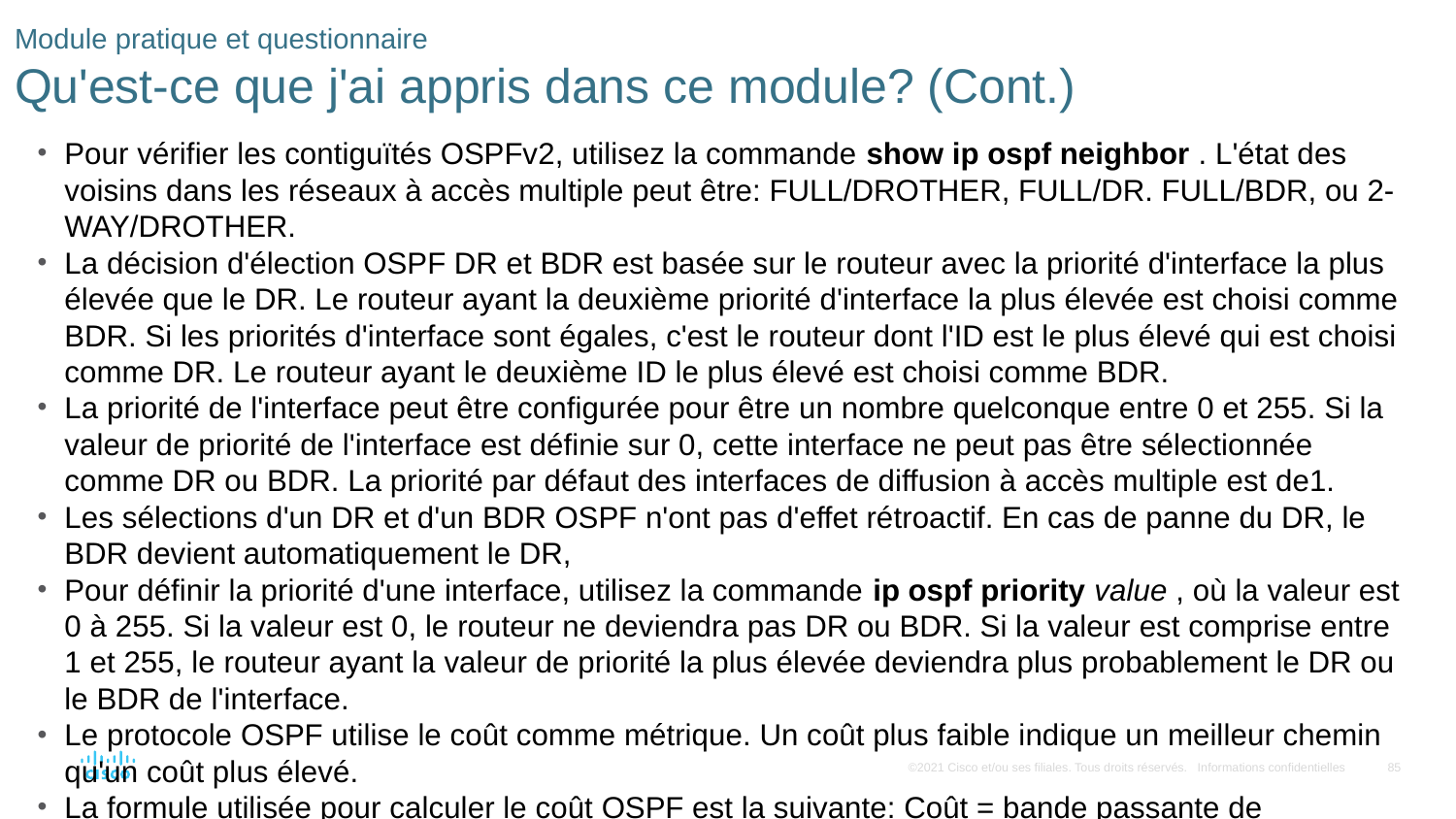

# Module pratique et questionnaire Qu'est-ce que j'ai appris dans ce module? (Cont.)
Pour vérifier les contiguïtés OSPFv2, utilisez la commande show ip ospf neighbor . L'état des voisins dans les réseaux à accès multiple peut être: FULL/DROTHER, FULL/DR. FULL/BDR, ou 2-WAY/DROTHER.
La décision d'élection OSPF DR et BDR est basée sur le routeur avec la priorité d'interface la plus élevée que le DR. Le routeur ayant la deuxième priorité d'interface la plus élevée est choisi comme BDR. Si les priorités d'interface sont égales, c'est le routeur dont l'ID est le plus élevé qui est choisi comme DR. Le routeur ayant le deuxième ID le plus élevé est choisi comme BDR.
La priorité de l'interface peut être configurée pour être un nombre quelconque entre 0 et 255. Si la valeur de priorité de l'interface est définie sur 0, cette interface ne peut pas être sélectionnée comme DR ou BDR. La priorité par défaut des interfaces de diffusion à accès multiple est de1.
Les sélections d'un DR et d'un BDR OSPF n'ont pas d'effet rétroactif. En cas de panne du DR, le BDR devient automatiquement le DR,
Pour définir la priorité d'une interface, utilisez la commande ip ospf priority value , où la valeur est 0 à 255. Si la valeur est 0, le routeur ne deviendra pas DR ou BDR. Si la valeur est comprise entre 1 et 255, le routeur ayant la valeur de priorité la plus élevée deviendra plus probablement le DR ou le BDR de l'interface.
Le protocole OSPF utilise le coût comme métrique. Un coût plus faible indique un meilleur chemin qu'un coût plus élevé.
La formule utilisée pour calculer le coût OSPF est la suivante: Coût = bande passante de référence/bande passante de l'interface.